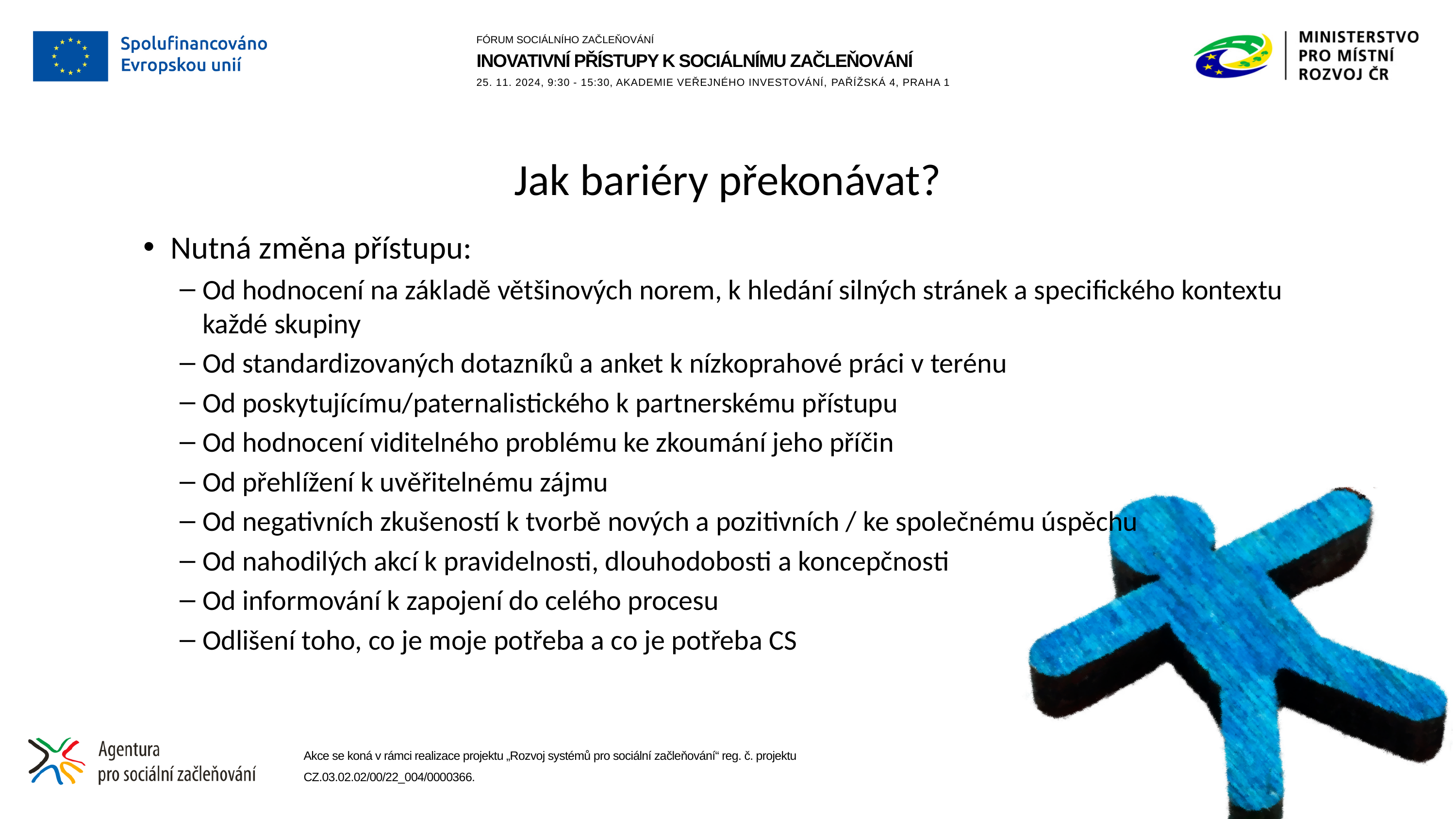

# Jak bariéry překonávat?
Nutná změna přístupu:
Od hodnocení na základě většinových norem, k hledání silných stránek a specifického kontextu každé skupiny
Od standardizovaných dotazníků a anket k nízkoprahové práci v terénu
Od poskytujícímu/paternalistického k partnerskému přístupu
Od hodnocení viditelného problému ke zkoumání jeho příčin
Od přehlížení k uvěřitelnému zájmu
Od negativních zkušeností k tvorbě nových a pozitivních / ke společnému úspěchu
Od nahodilých akcí k pravidelnosti, dlouhodobosti a koncepčnosti
Od informování k zapojení do celého procesu
Odlišení toho, co je moje potřeba a co je potřeba CS